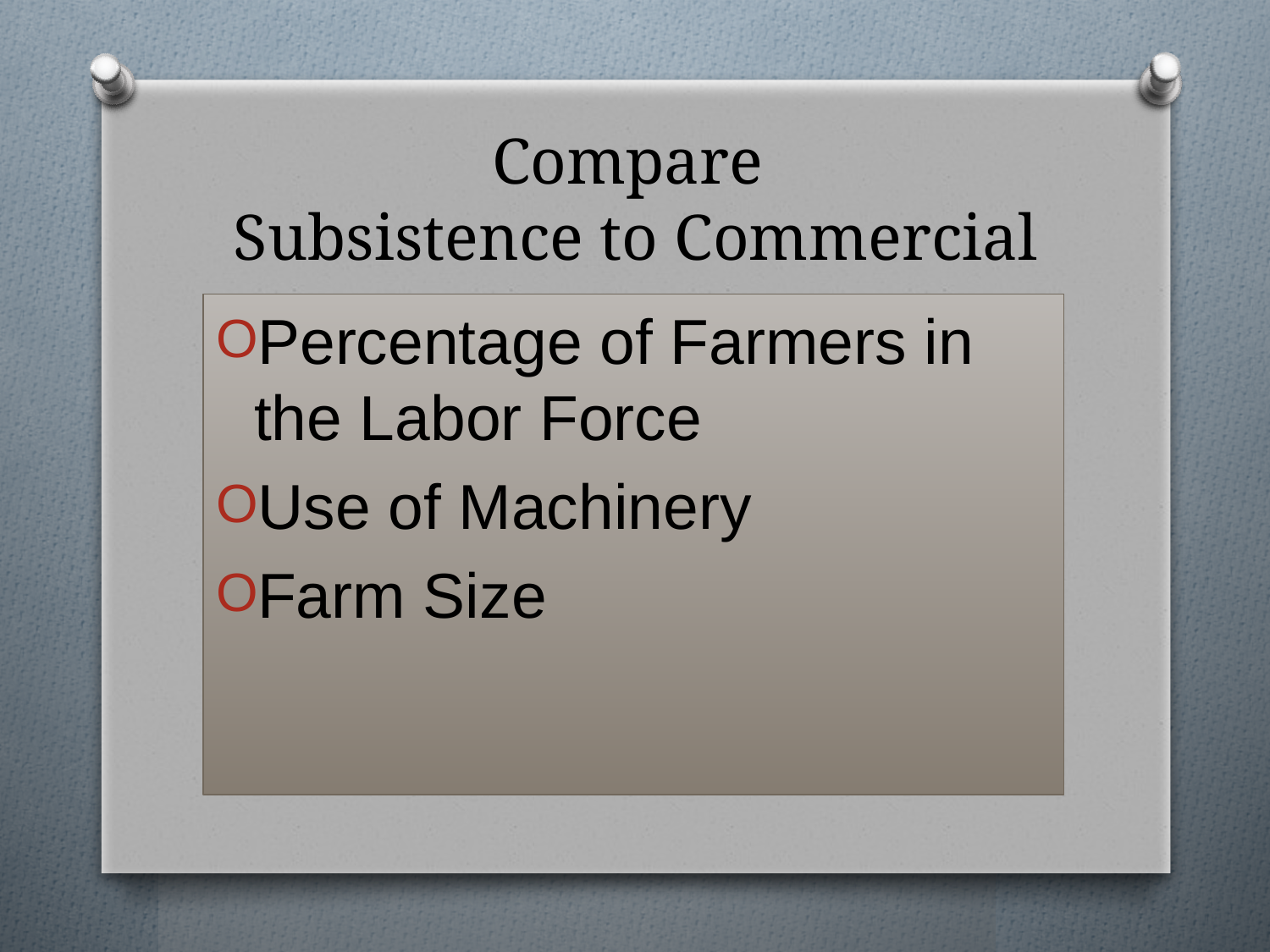

# Compare Subsistence to Commercial
Percentage of Farmers in the Labor Force
Use of Machinery
Farm Size